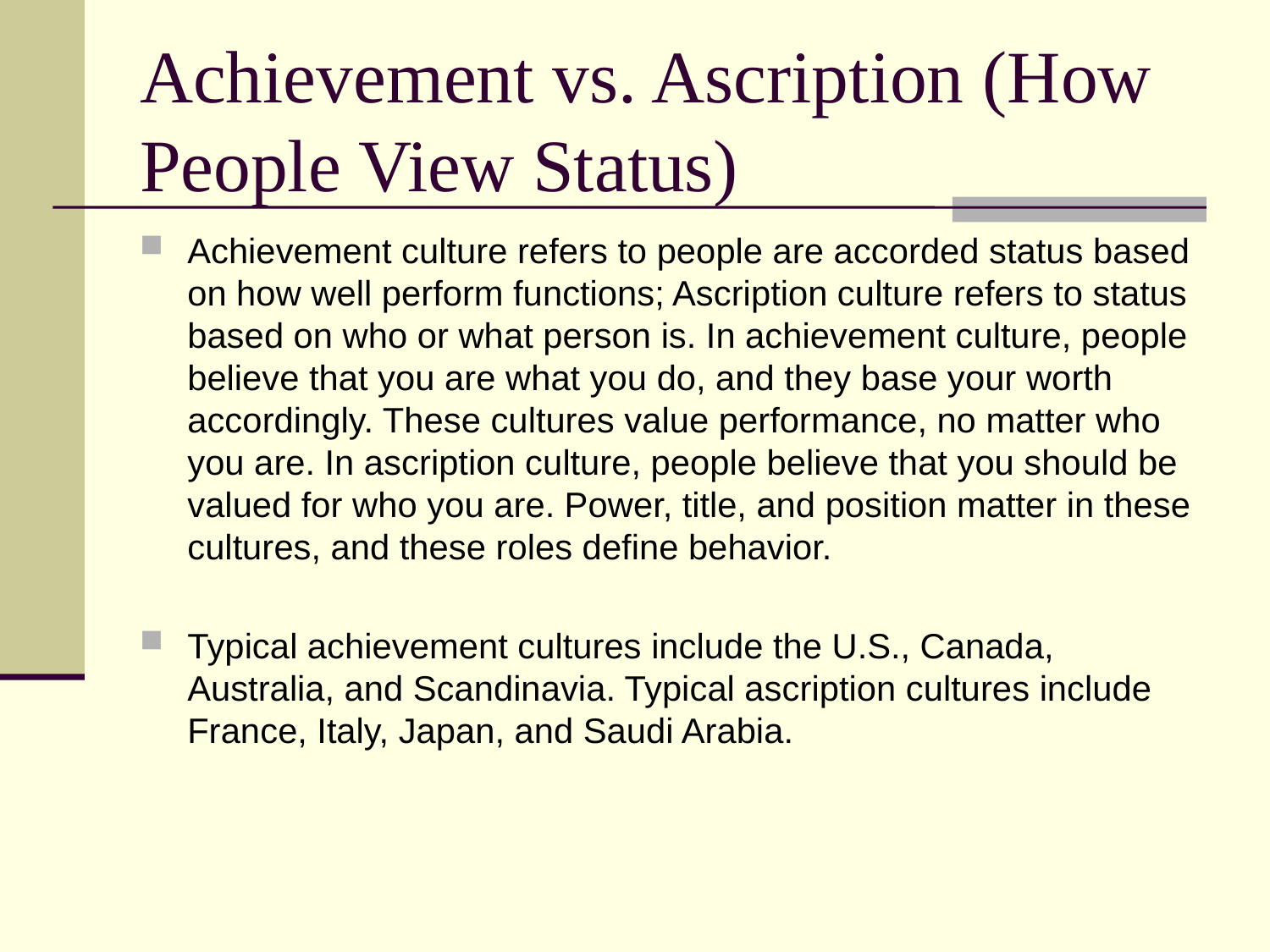

# Achievement vs. Ascription (How People View Status)
Achievement culture refers to people are accorded status based on how well perform functions; Ascription culture refers to status based on who or what person is. In achievement culture, people believe that you are what you do, and they base your worth accordingly. These cultures value performance, no matter who you are. In ascription culture, people believe that you should be valued for who you are. Power, title, and position matter in these cultures, and these roles define behavior.

Typical achievement cultures include the U.S., Canada, Australia, and Scandinavia. Typical ascription cultures include France, Italy, Japan, and Saudi Arabia.